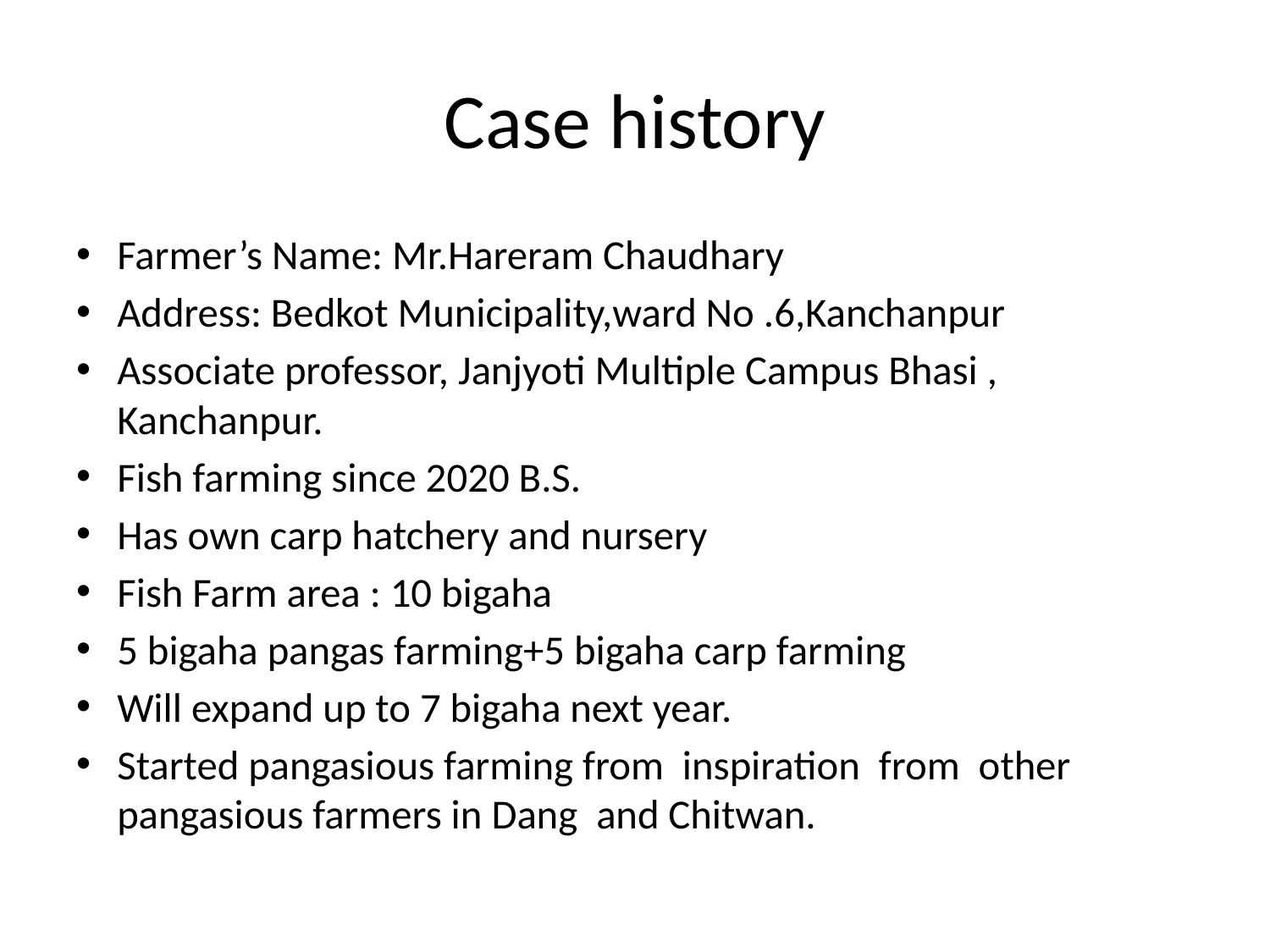

# Case history
Farmer’s Name: Mr.Hareram Chaudhary
Address: Bedkot Municipality,ward No .6,Kanchanpur
Associate professor, Janjyoti Multiple Campus Bhasi , Kanchanpur.
Fish farming since 2020 B.S.
Has own carp hatchery and nursery
Fish Farm area : 10 bigaha
5 bigaha pangas farming+5 bigaha carp farming
Will expand up to 7 bigaha next year.
Started pangasious farming from  inspiration  from  other pangasious farmers in Dang  and Chitwan.